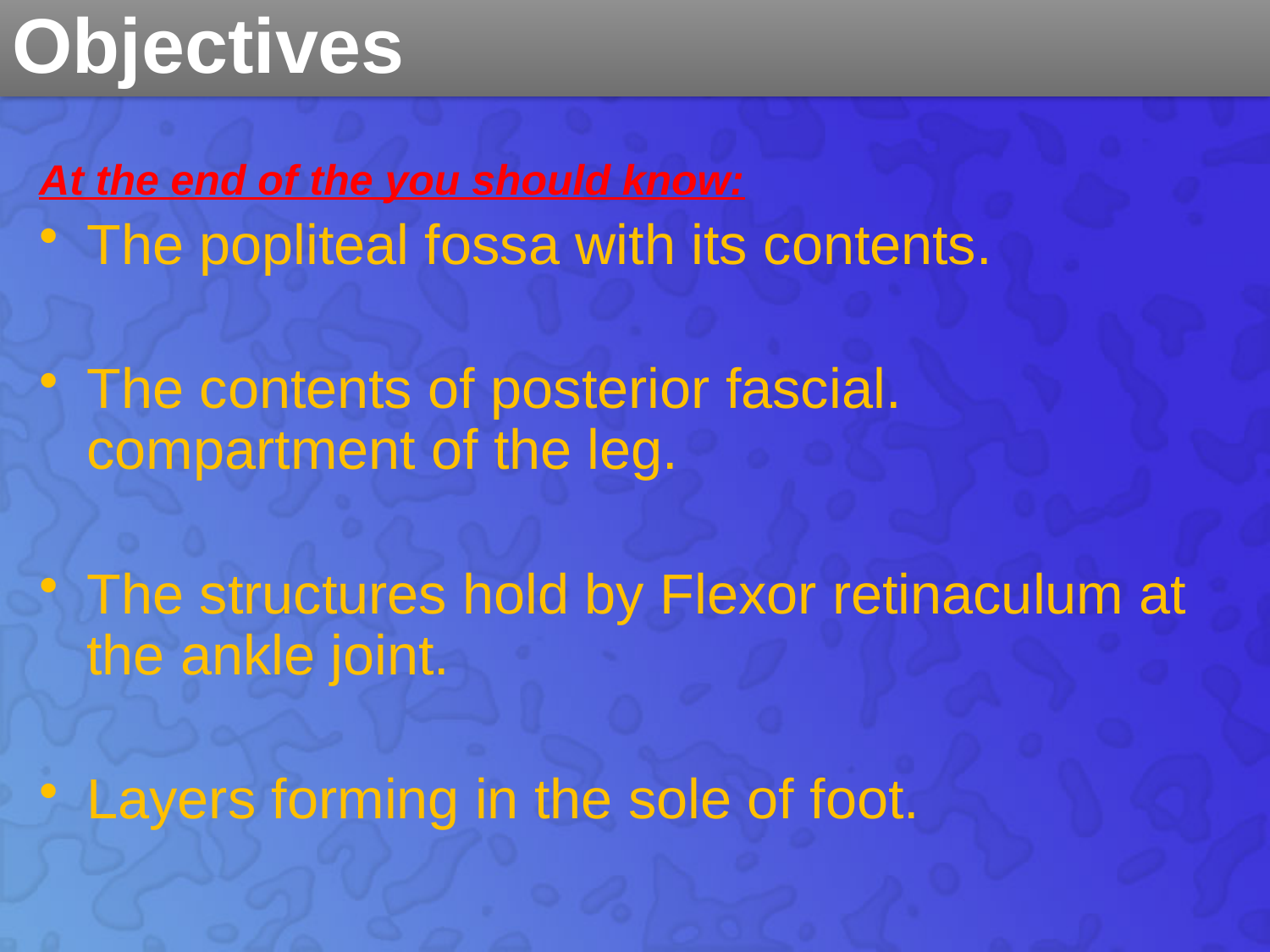

Objectives
At the end of the you should know:
The popliteal fossa with its contents.

The contents of posterior fascial. compartment of the leg.

The structures hold by Flexor retinaculum at the ankle joint.

Layers forming in the sole of foot.